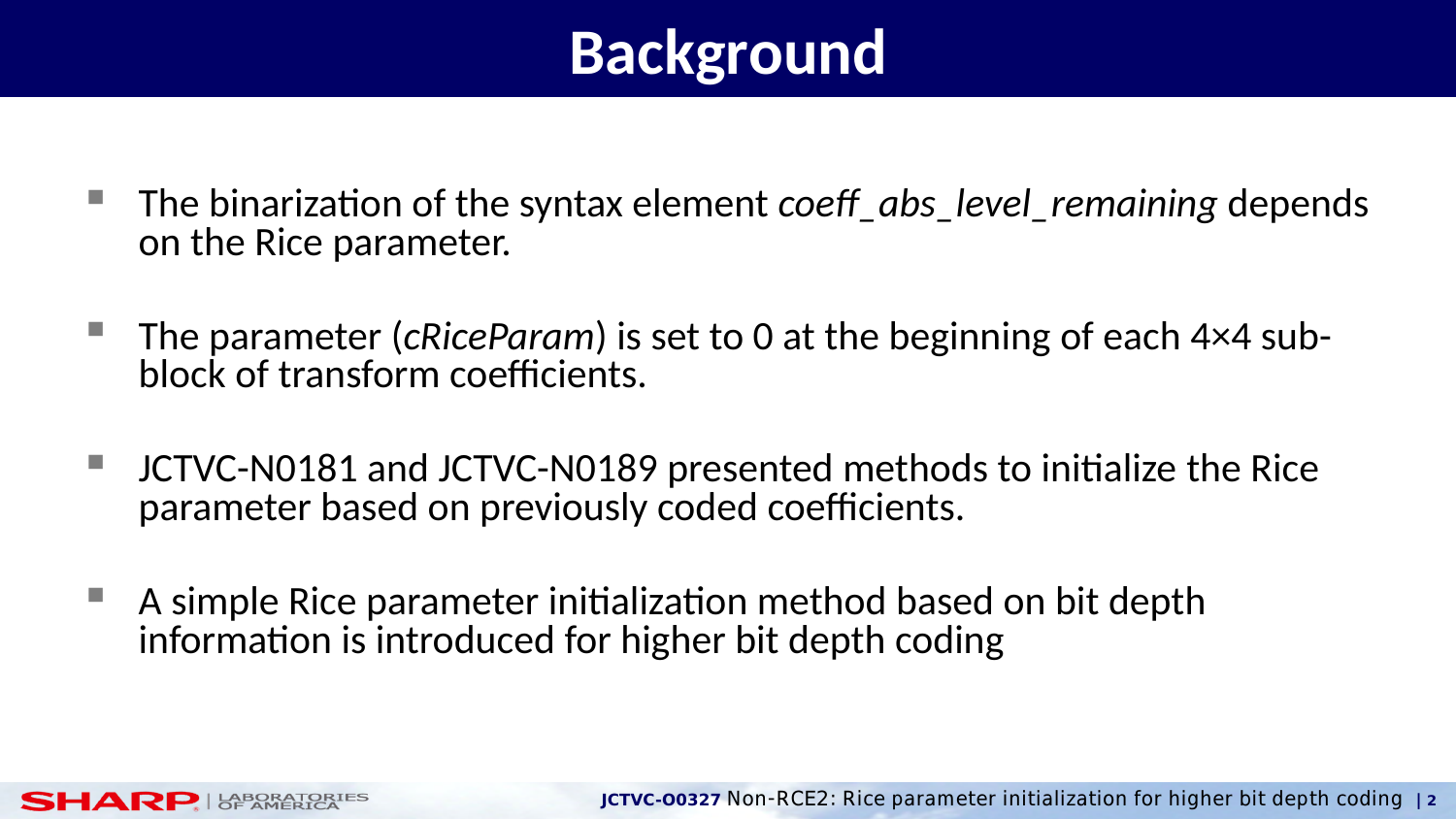

Background
The binarization of the syntax element coeff_abs_level_remaining depends on the Rice parameter.

The parameter (cRiceParam) is set to 0 at the beginning of each 4×4 sub-block of transform coefficients.

JCTVC-N0181 and JCTVC-N0189 presented methods to initialize the Rice parameter based on previously coded coefficients.

A simple Rice parameter initialization method based on bit depth information is introduced for higher bit depth coding